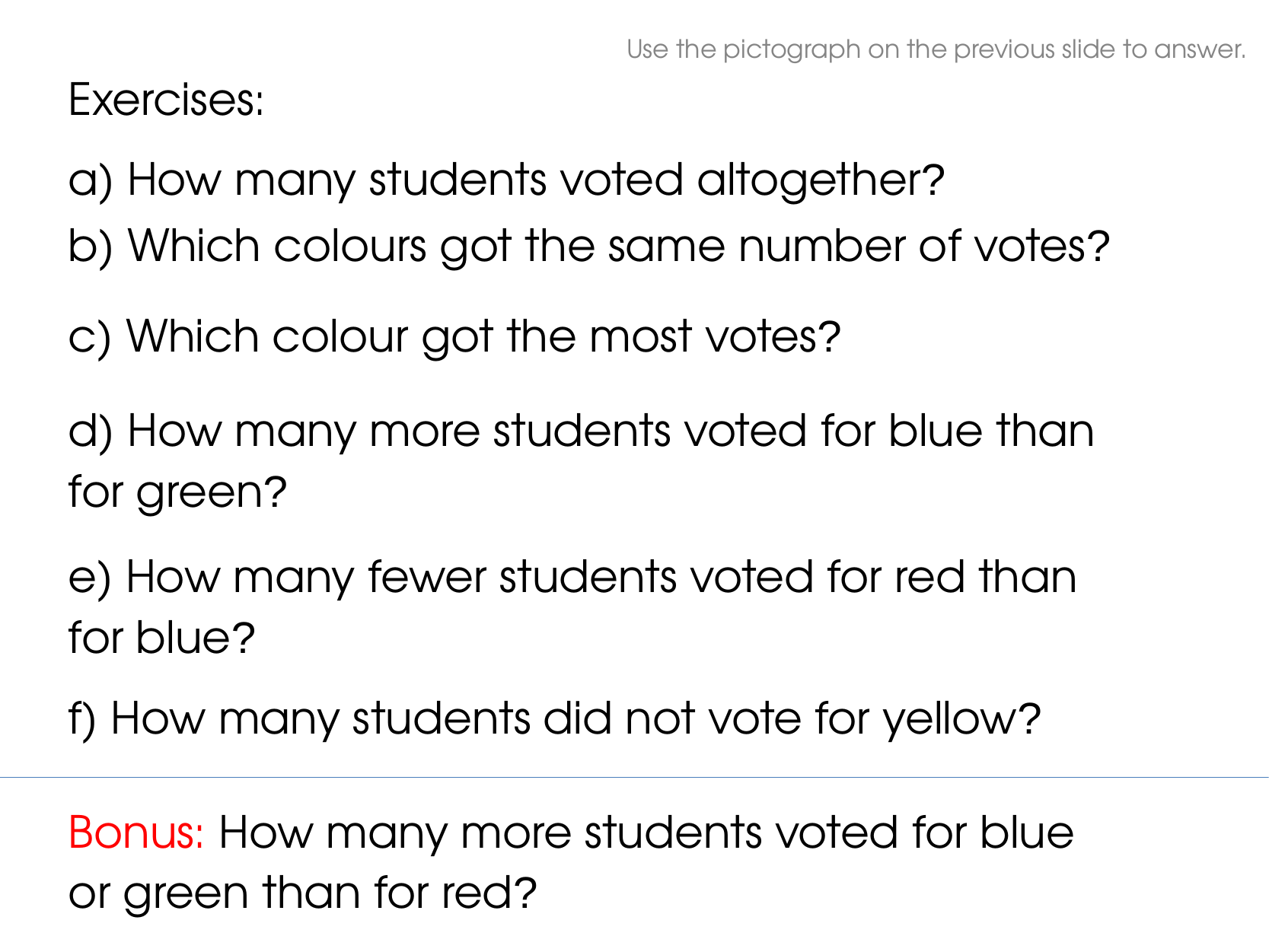

Use the pictograph on the previous slide to answer.
Exercises:
a) How many students voted altogether?
b) Which colours got the same number of votes?
c) Which colour got the most votes?
d) How many more students voted for blue than
for green?
e) How many fewer students voted for red than
for blue?
f) How many students did not vote for yellow?
Bonus: How many more students voted for blue
or green than for red?